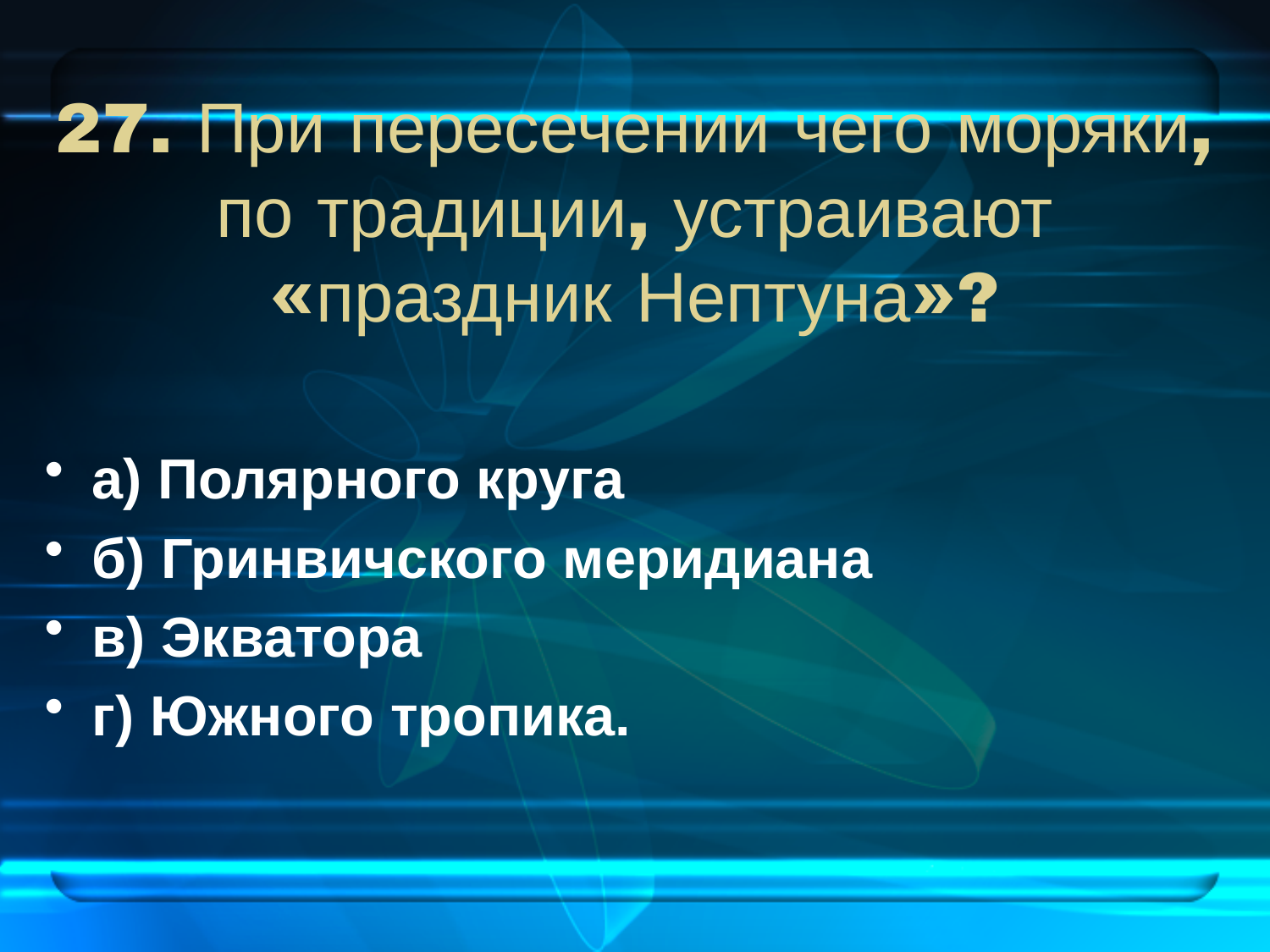

# 27. При пересечении чего моряки, по традиции, устраивают «праздник Нептуна»?
а) Полярного круга
б) Гринвичского меридиана
в) Экватора
г) Южного тропика.